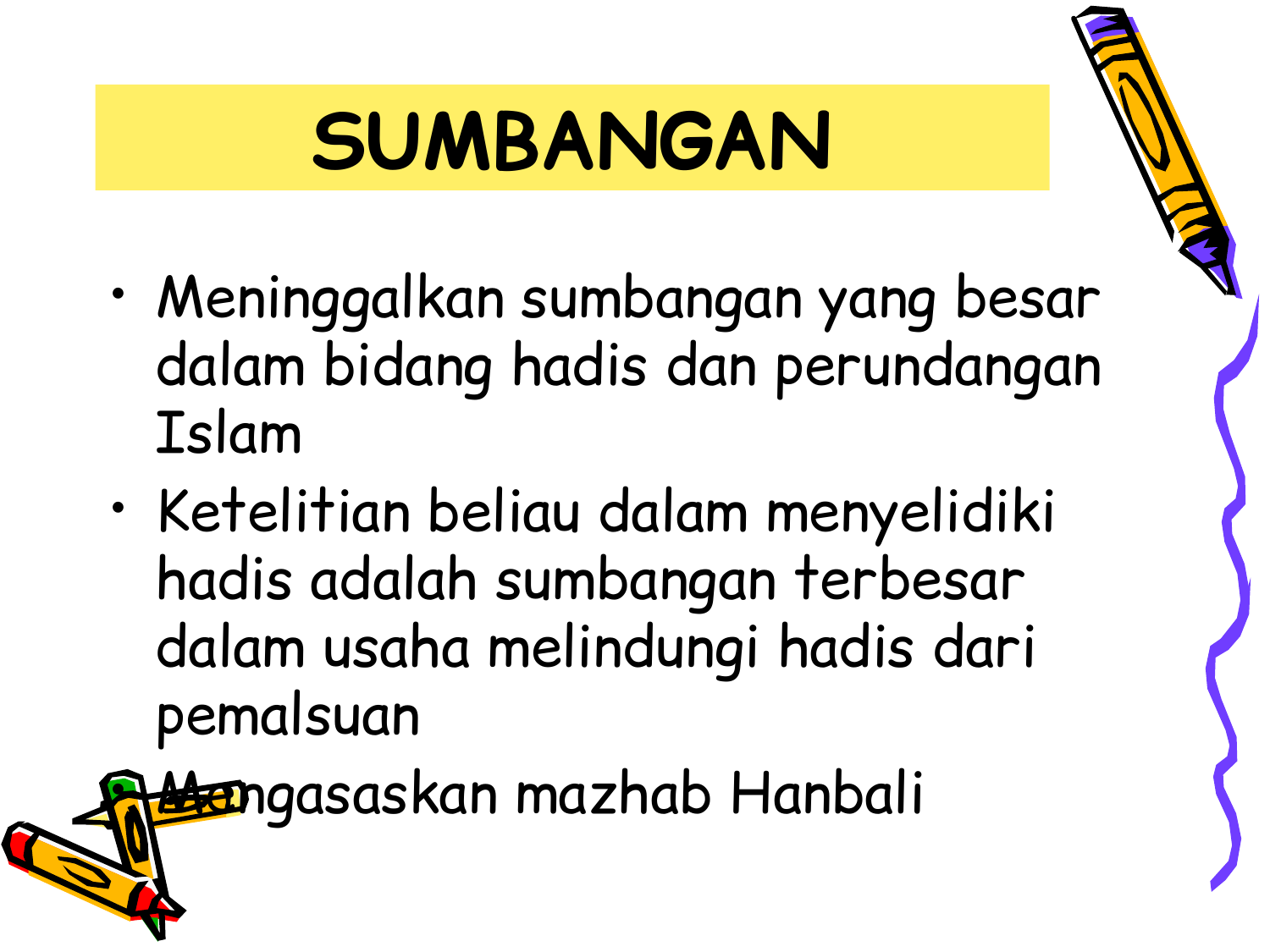

# SUMBANGAN
Meninggalkan sumbangan yang besar dalam bidang hadis dan perundangan Islam
Ketelitian beliau dalam menyelidiki hadis adalah sumbangan terbesar dalam usaha melindungi hadis dari pemalsuan
Mengasaskan mazhab Hanbali